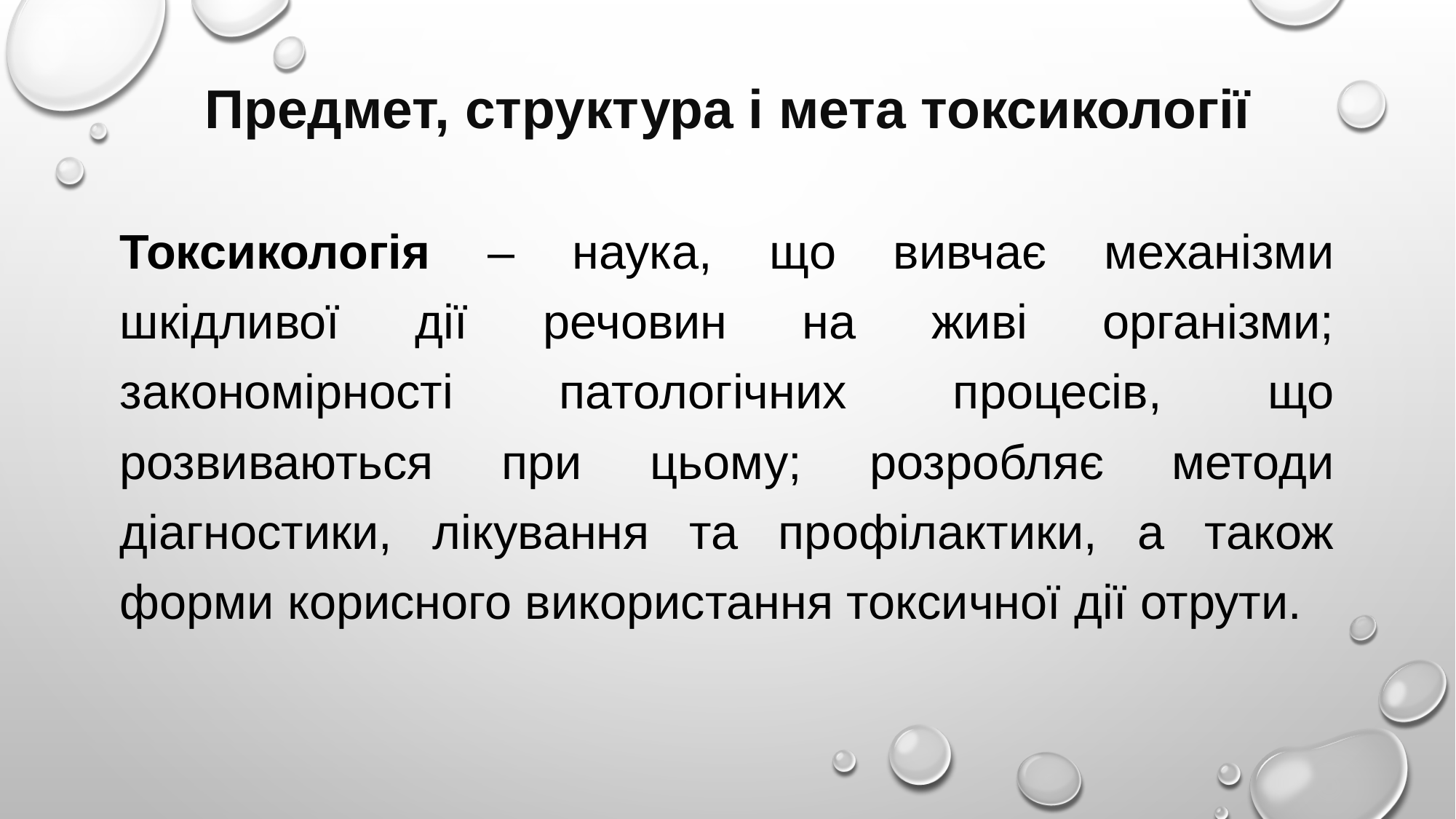

# Предмет, структура і мета токсикології
Токсикологія – наука, що вивчає механізми шкідливої дії речовин на живі організми; закономірності патологічних процесів, що розвиваються при цьому; розробляє методи діагностики, лікування та профілактики, а також форми корисного використання токсичної дії отрути.